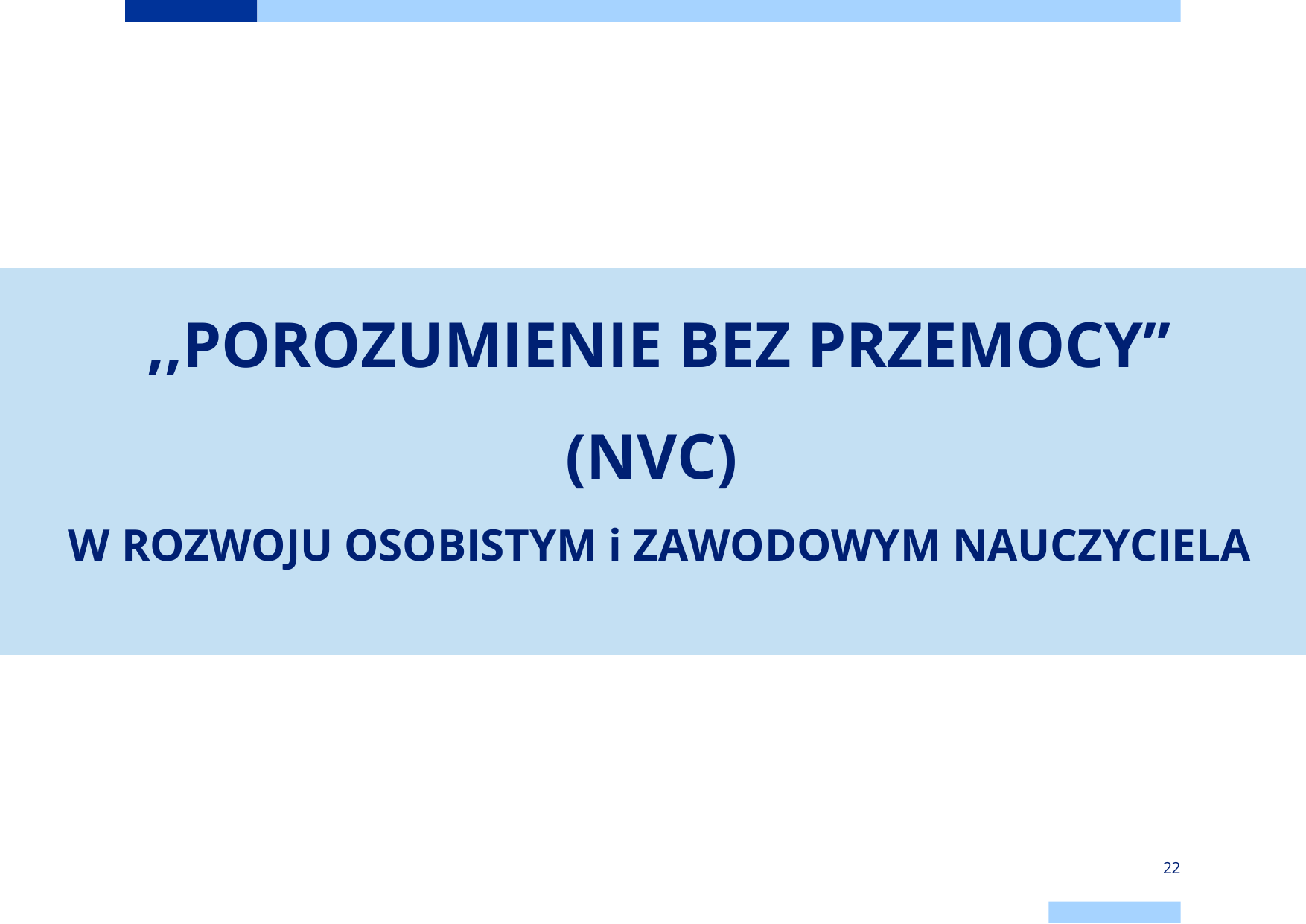

,,POROZUMIENIE BEZ PRZEMOCY”
(NVC)
W ROZWOJU OSOBISTYM i ZAWODOWYM NAUCZYCIELA
22